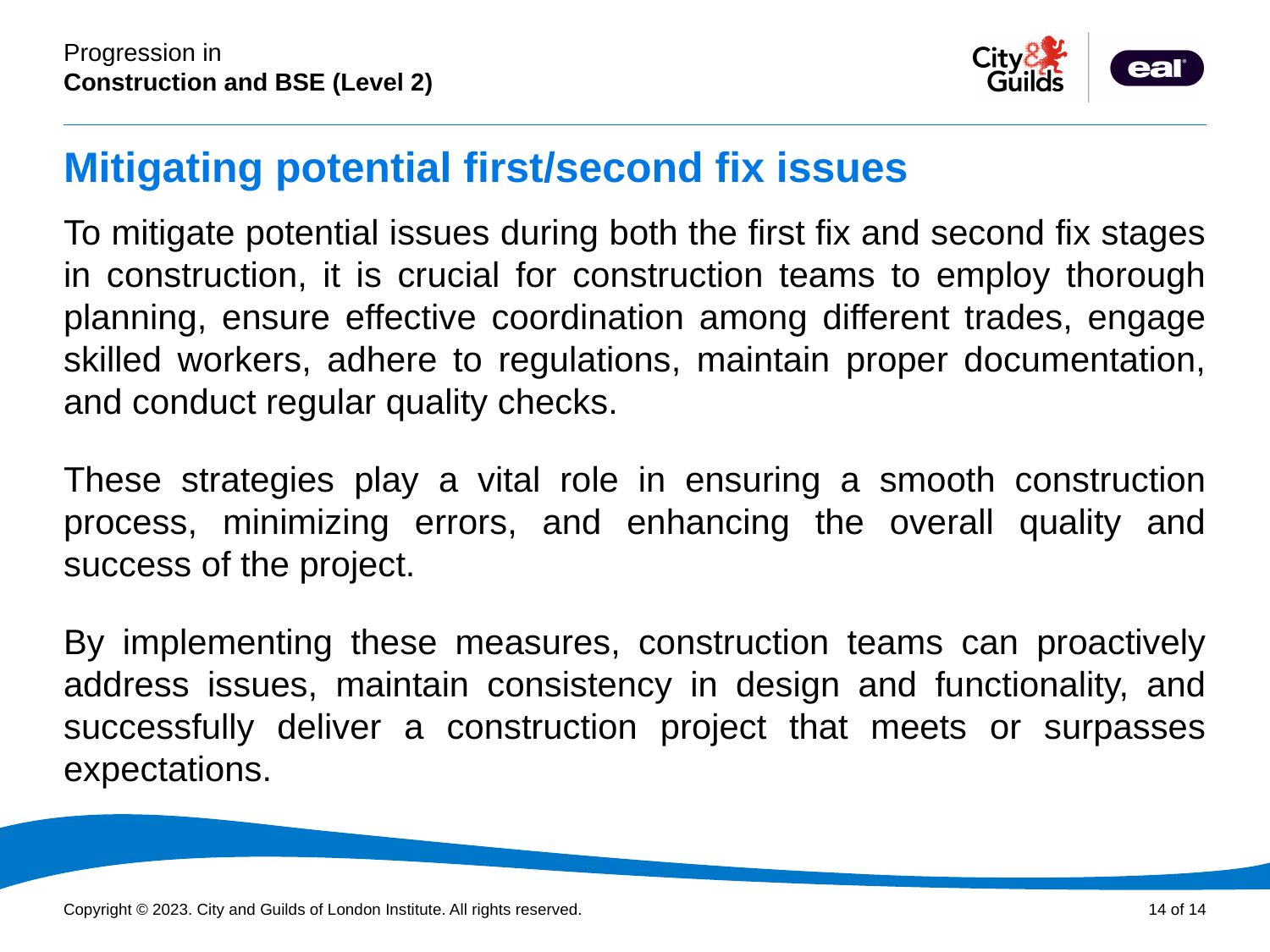

# Mitigating potential first/second fix issues
To mitigate potential issues during both the first fix and second fix stages in construction, it is crucial for construction teams to employ thorough planning, ensure effective coordination among different trades, engage skilled workers, adhere to regulations, maintain proper documentation, and conduct regular quality checks.
These strategies play a vital role in ensuring a smooth construction process, minimizing errors, and enhancing the overall quality and success of the project.
By implementing these measures, construction teams can proactively address issues, maintain consistency in design and functionality, and successfully deliver a construction project that meets or surpasses expectations.